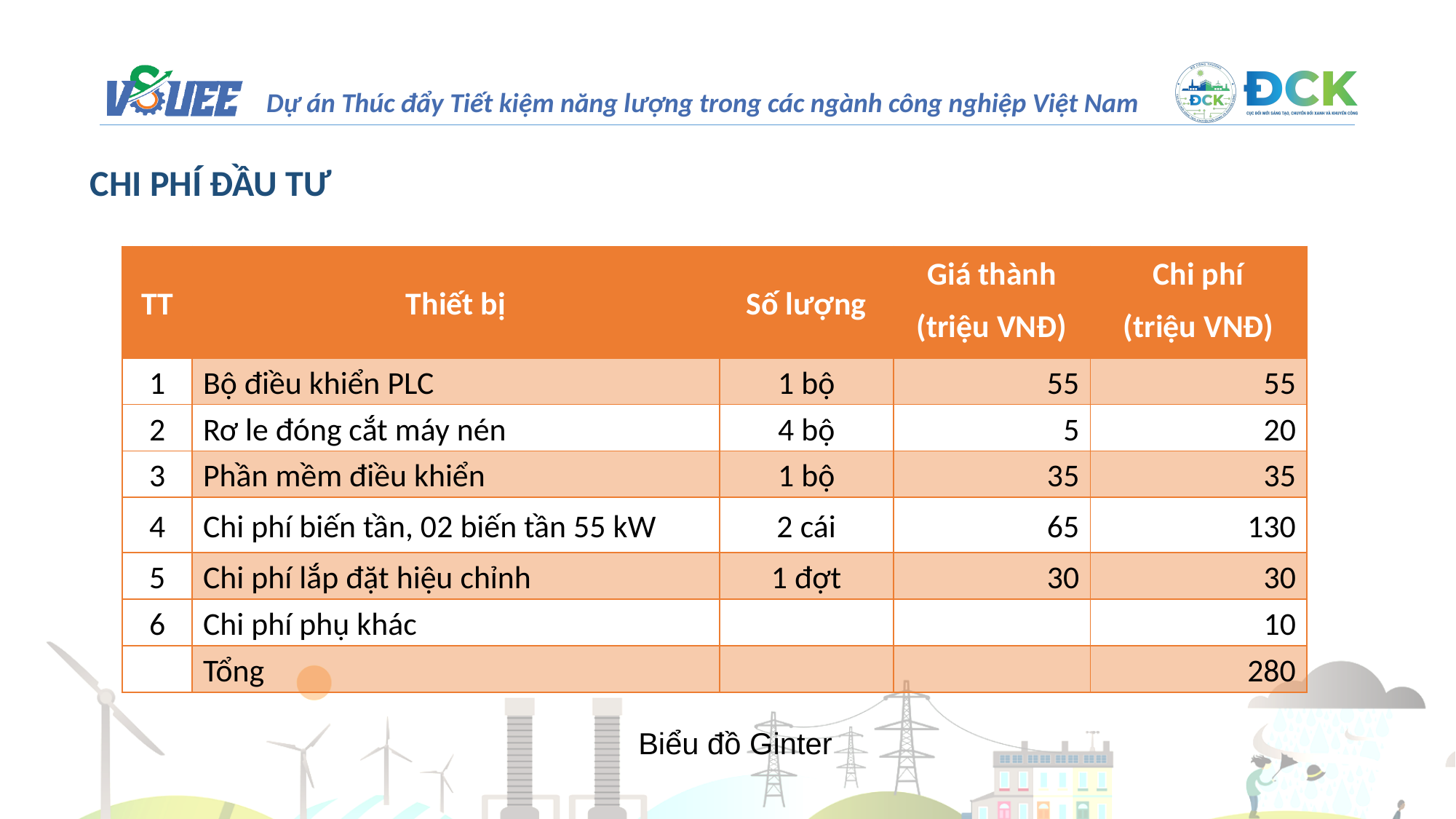

CHI PHÍ ĐẦU TƯ
| TT | Thiết bị | Số lượng | Giá thành (triệu VNĐ) | Chi phí (triệu VNĐ) |
| --- | --- | --- | --- | --- |
| 1 | Bộ điều khiển PLC | 1 bộ | 55 | 55 |
| 2 | Rơ le đóng cắt máy nén | 4 bộ | 5 | 20 |
| 3 | Phần mềm điều khiển | 1 bộ | 35 | 35 |
| 4 | Chi phí biến tần, 02 biến tần 55 kW | 2 cái | 65 | 130 |
| 5 | Chi phí lắp đặt hiệu chỉnh | 1 đợt | 30 | 30 |
| 6 | Chi phí phụ khác |  |  | 10 |
|  | Tổng |  |  | 280 |
Biểu đồ Ginter